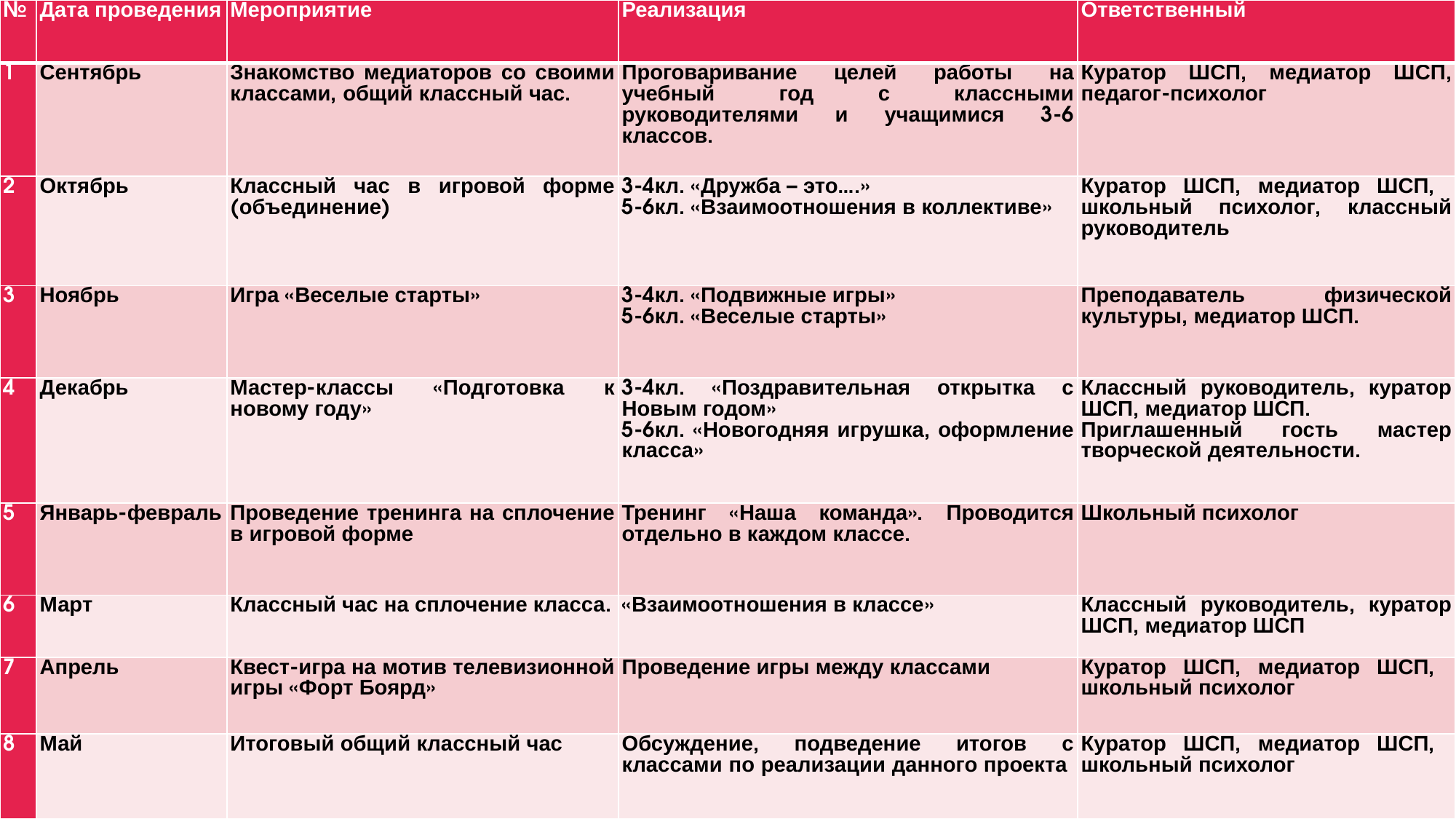

| № | Дата проведения | Мероприятие | Реализация | Ответственный |
| --- | --- | --- | --- | --- |
| 1 | Сентябрь | Знакомство медиаторов со своими классами, общий классный час. | Проговаривание целей работы на учебный год с классными руководителями и учащимися 3-6 классов. | Куратор ШСП, медиатор ШСП, педагог-психолог |
| 2 | Октябрь | Классный час в игровой форме (объединение) | 3-4кл. «Дружба – это….» 5-6кл. «Взаимоотношения в коллективе» | Куратор ШСП, медиатор ШСП, школьный психолог, классный руководитель |
| 3 | Ноябрь | Игра «Веселые старты» | 3-4кл. «Подвижные игры» 5-6кл. «Веселые старты» | Преподаватель физической культуры, медиатор ШСП. |
| 4 | Декабрь | Мастер-классы «Подготовка к новому году» | 3-4кл. «Поздравительная открытка с Новым годом» 5-6кл. «Новогодняя игрушка, оформление класса» | Классный руководитель, куратор ШСП, медиатор ШСП. Приглашенный гость мастер творческой деятельности. |
| 5 | Январь-февраль | Проведение тренинга на сплочение в игровой форме | Тренинг «Наша команда». Проводится отдельно в каждом классе. | Школьный психолог |
| 6 | Март | Классный час на сплочение класса. | «Взаимоотношения в классе» | Классный руководитель, куратор ШСП, медиатор ШСП |
| 7 | Апрель | Квест-игра на мотив телевизионной игры «Форт Боярд» | Проведение игры между классами | Куратор ШСП, медиатор ШСП, школьный психолог |
| 8 | Май | Итоговый общий классный час | Обсуждение, подведение итогов с классами по реализации данного проекта | Куратор ШСП, медиатор ШСП, школьный психолог |
#